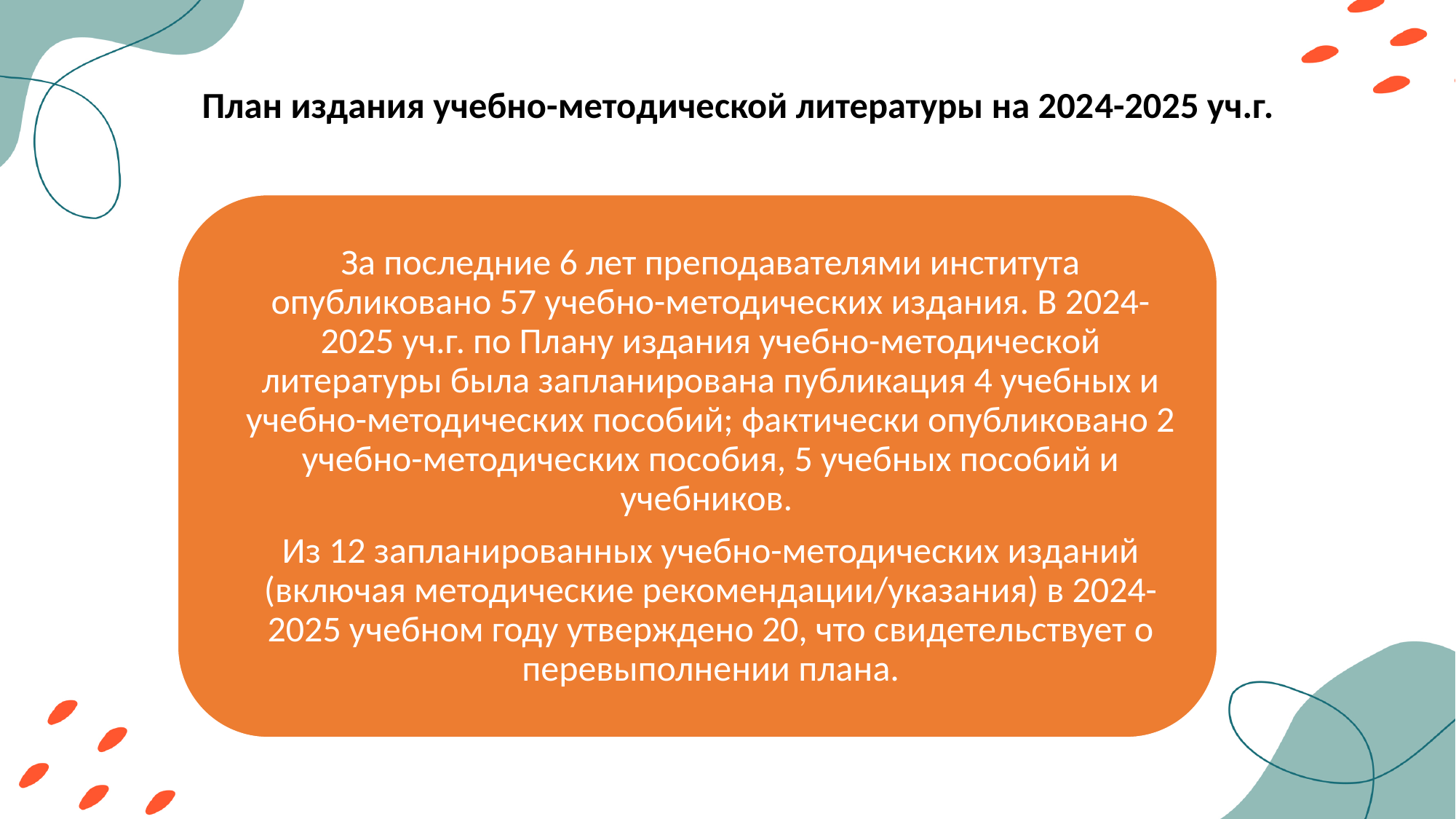

# План издания учебно-методической литературы на 2024-2025 уч.г.
За последние 6 лет преподавателями института опубликовано 57 учебно-методических издания. В 2024-2025 уч.г. по Плану издания учебно-методической литературы была запланирована публикация 4 учебных и учебно-методических пособий; фактически опубликовано 2 учебно-методических пособия, 5 учебных пособий и учебников.
Из 12 запланированных учебно-методических изданий (включая методические рекомендации/указания) в 2024-2025 учебном году утверждено 20, что свидетельствует о перевыполнении плана.